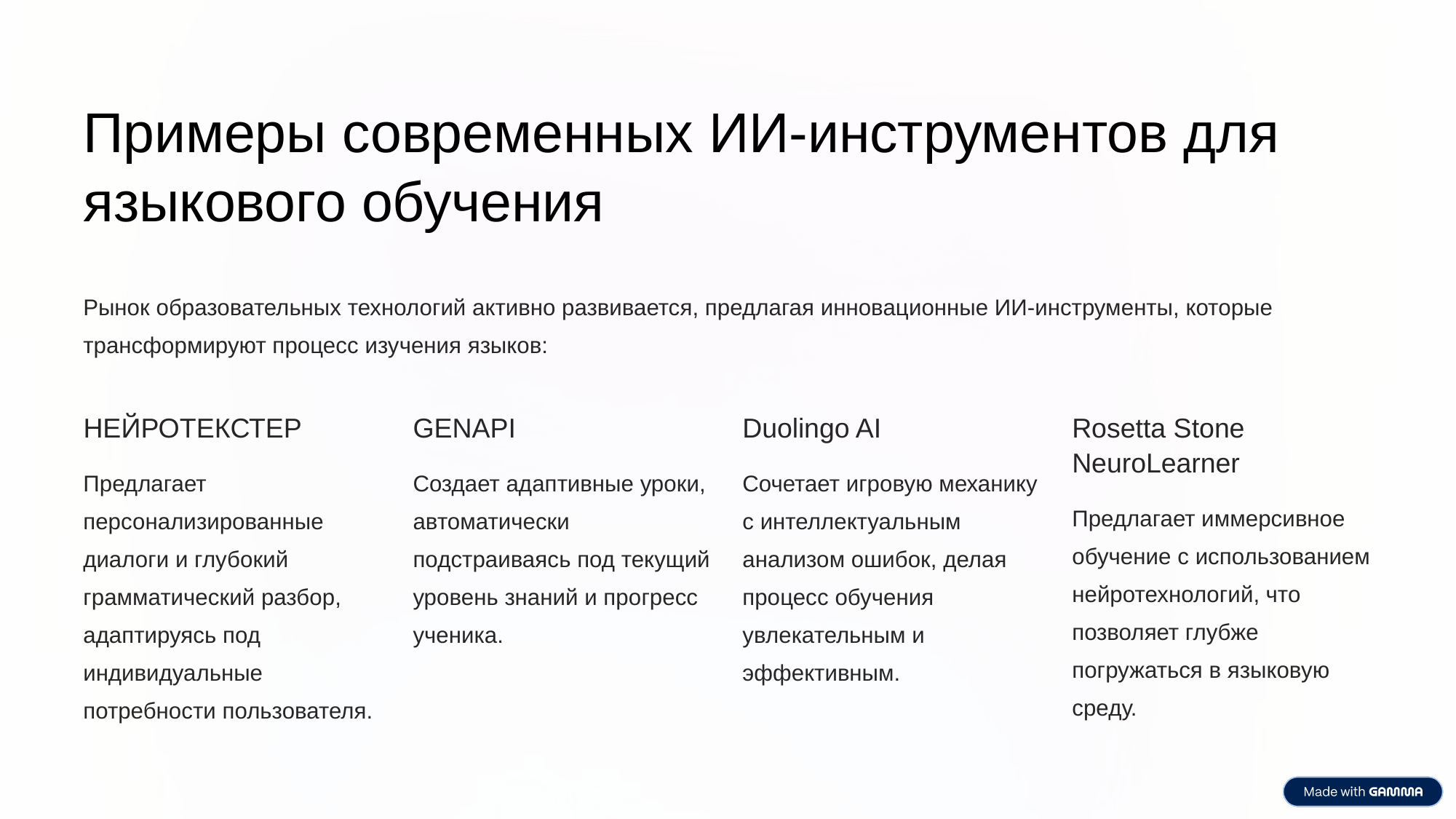

Примеры современных ИИ-инструментов для языкового обучения
Рынок образовательных технологий активно развивается, предлагая инновационные ИИ-инструменты, которые трансформируют процесс изучения языков:
НЕЙРОТЕКСТЕР
GENAPI
Duolingo AI
Rosetta Stone NeuroLearner
Предлагает персонализированные диалоги и глубокий грамматический разбор, адаптируясь под индивидуальные потребности пользователя.
Создает адаптивные уроки, автоматически подстраиваясь под текущий уровень знаний и прогресс ученика.
Сочетает игровую механику с интеллектуальным анализом ошибок, делая процесс обучения увлекательным и эффективным.
Предлагает иммерсивное обучение с использованием нейротехнологий, что позволяет глубже погружаться в языковую среду.